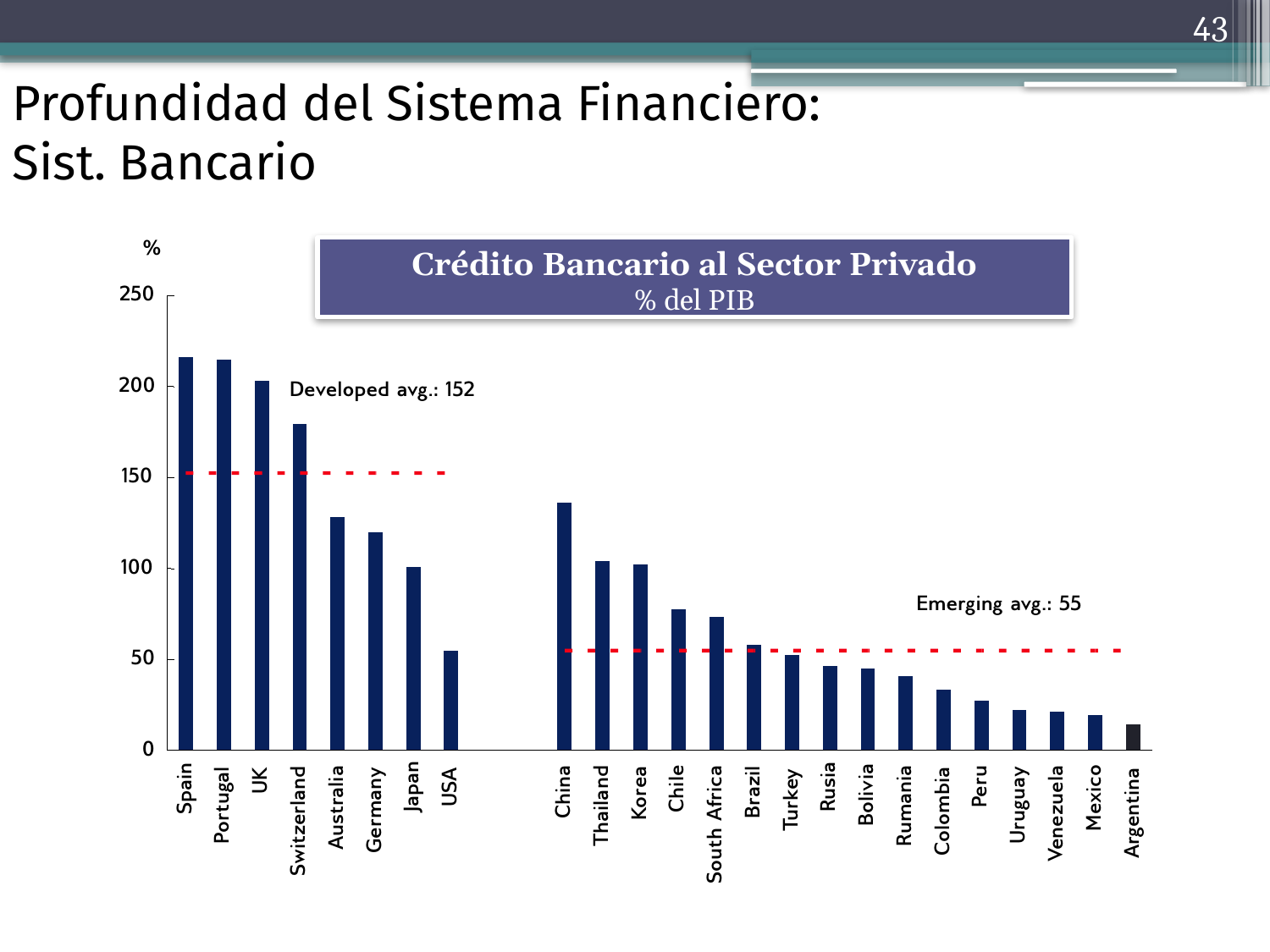

43
Profundidad del Sistema Financiero:
Sist. Bancario

%
250

200
Developed avg.: 152

150

100

Emerging avg.: 55

50

0

UK
Japan
Rusia
Peru
USA
Spain
Chile
China
Brazil
Korea
Bolivia
Mexico
Turkey
Uruguay
Portugal
Rumania
Thailand
Australia
Germany
Colombia
Argentina
Venezuela
Switzerland
South Africa
Crédito Bancario al Sector Privado
% del PIB